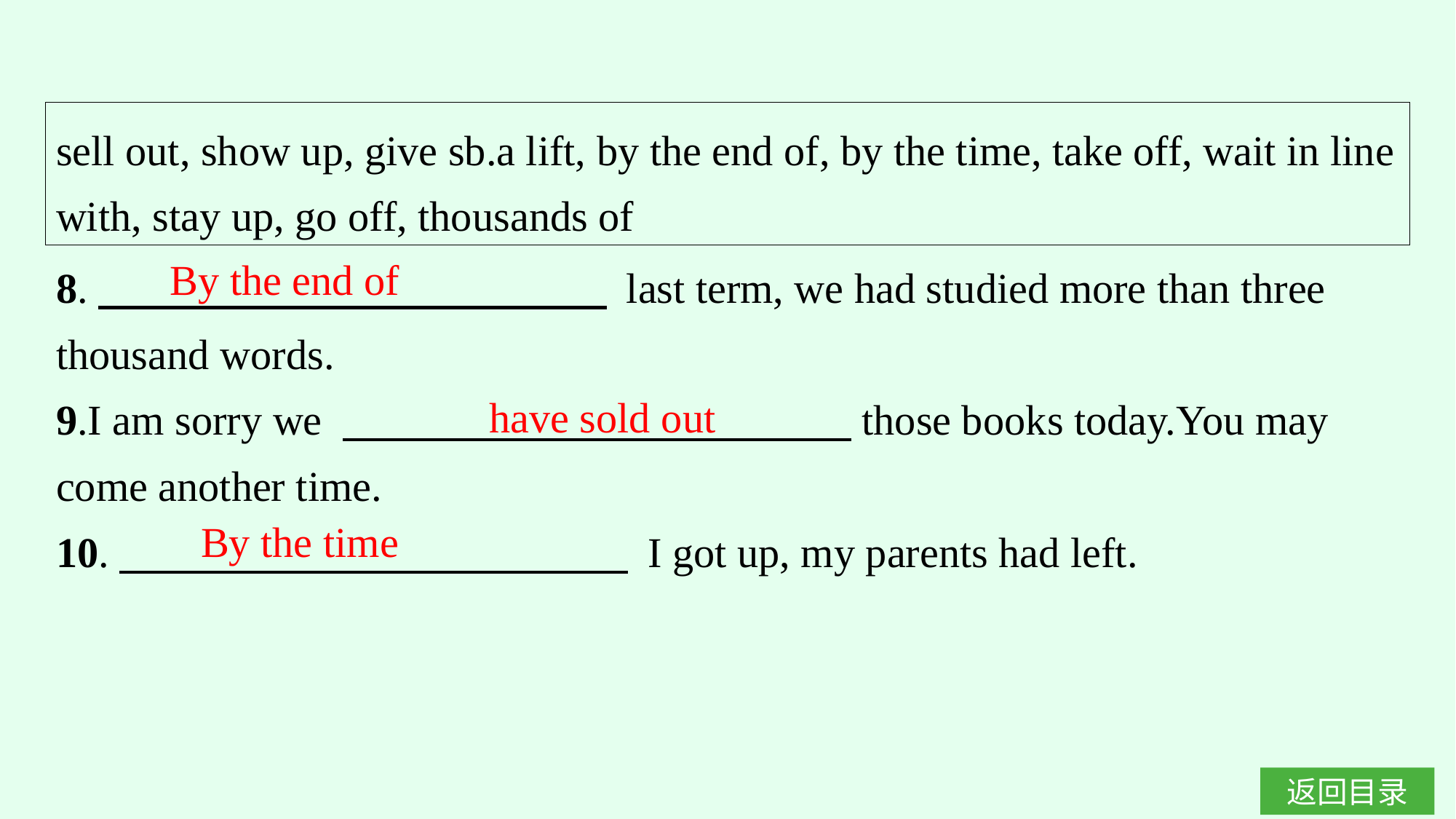

sell out, show up, give sb.a lift, by the end of, by the time, take off, wait in line with, stay up, go off, thousands of
By the end of
8.　　　　　　　　　　　　 last term, we had studied more than three thousand words.
9.I am sorry we 　　　　　　　　　　　　those books today.You may come another time.
10.　　　　　　　　　　　　 I got up, my parents had left.
have sold out
By the time